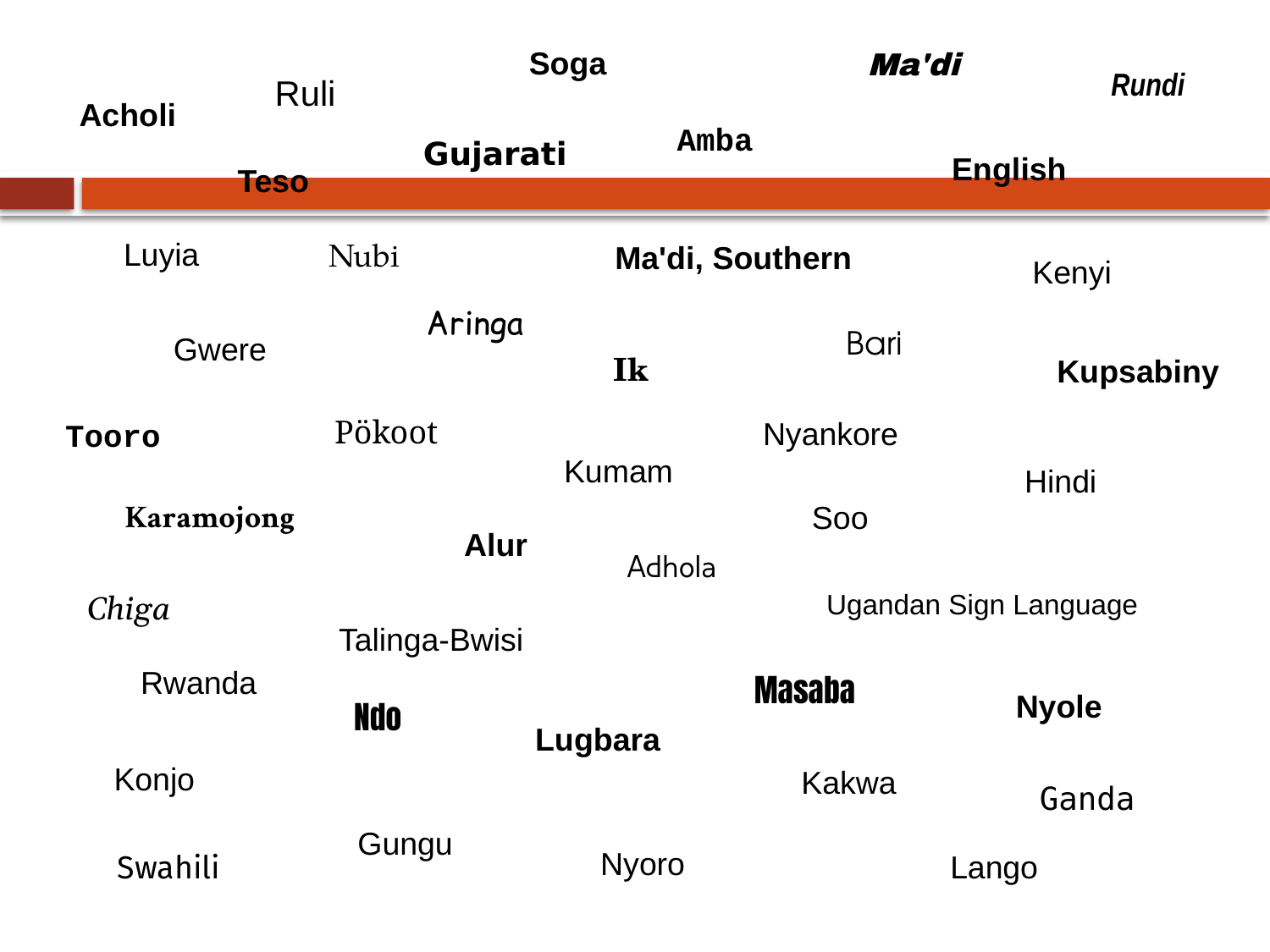

Soga
Ma'di
Rundi
Ruli
Acholi
Amba
Gujarati
English
Teso
Luyia
Nubi
Ma'di, Southern
Kenyi
Aringa
Bari
Gwere
Ik
Kupsabiny
Pökoot
Nyankore
Tooro
Kumam
Hindi
Karamojong
Soo
Alur
Adhola
Ugandan Sign Language
Chiga
Talinga-Bwisi
Rwanda
Masaba
Nyole
Ndo
Lugbara
Konjo
Kakwa
Ganda
Gungu
Nyoro
Swahili
Lango
66